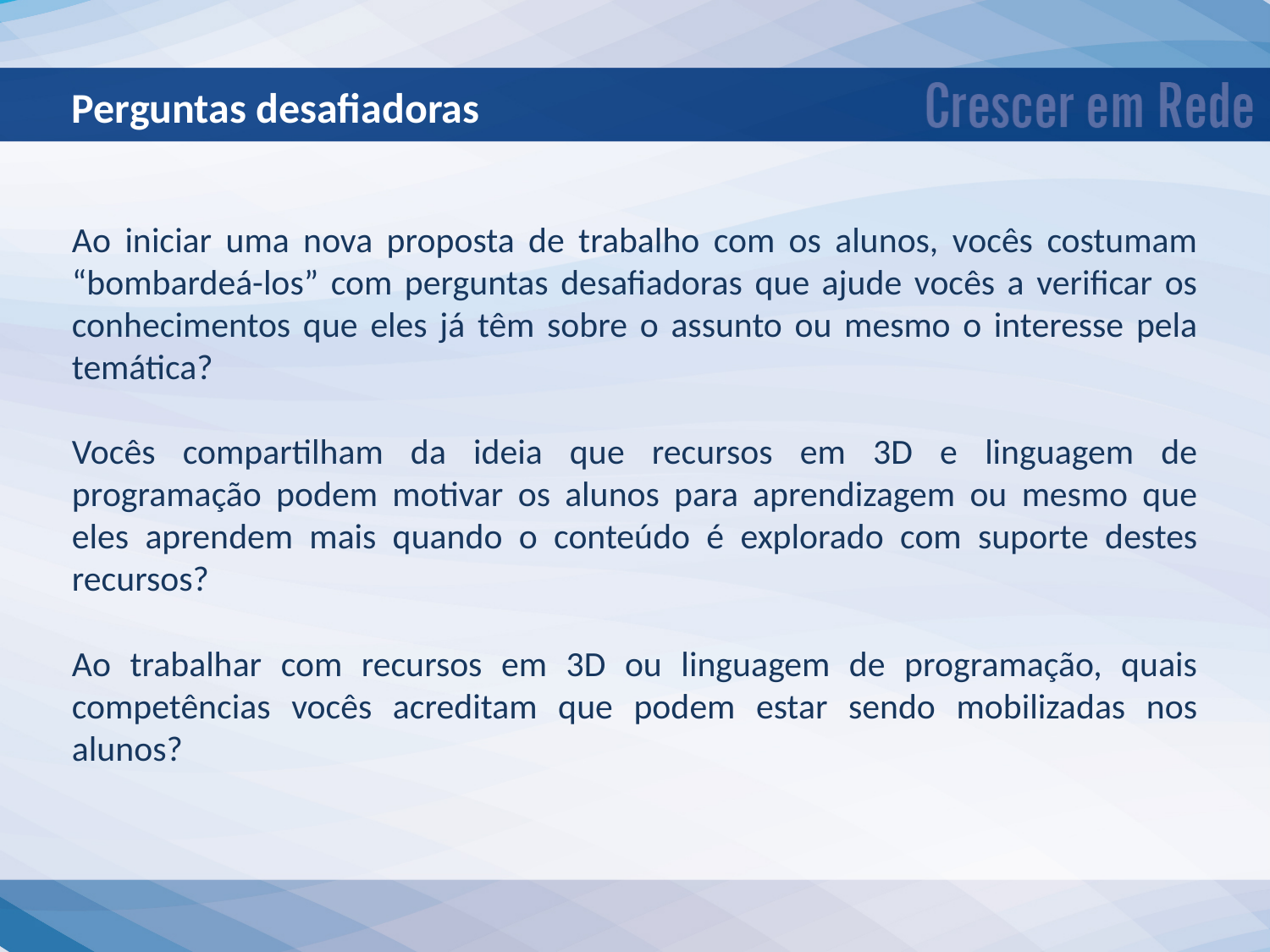

Perguntas desafiadoras
Ao iniciar uma nova proposta de trabalho com os alunos, vocês costumam “bombardeá-los” com perguntas desafiadoras que ajude vocês a verificar os conhecimentos que eles já têm sobre o assunto ou mesmo o interesse pela temática?

Vocês compartilham da ideia que recursos em 3D e linguagem de programação podem motivar os alunos para aprendizagem ou mesmo que eles aprendem mais quando o conteúdo é explorado com suporte destes recursos?

Ao trabalhar com recursos em 3D ou linguagem de programação, quais competências vocês acreditam que podem estar sendo mobilizadas nos alunos?